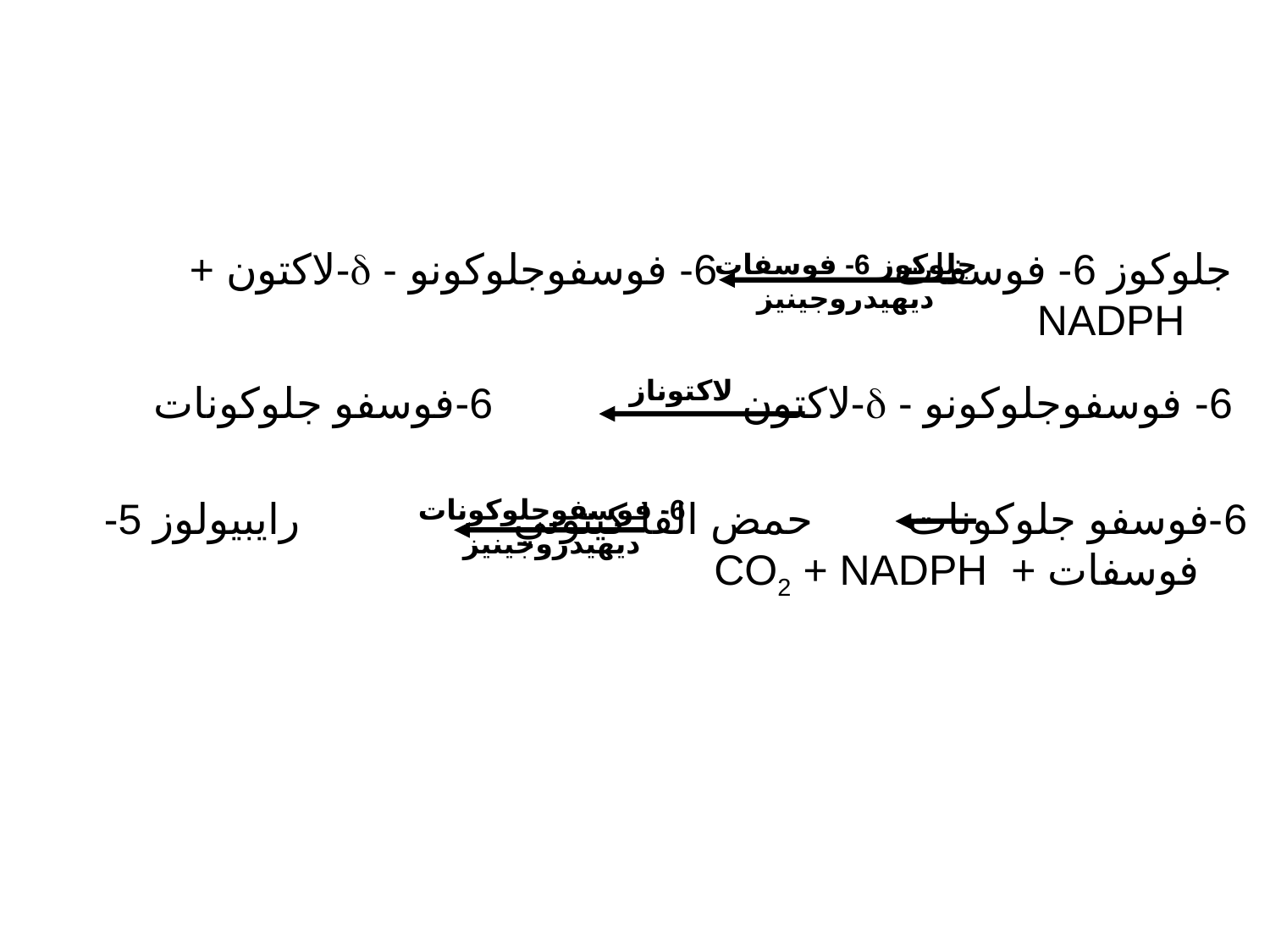

جلوكوز 6- فوسفات            	   6- فوسفوجلوكونو - δ-لاكتون + NADPH
جلوكوز 6- فوسفات
ديهيدروجينيز

لاكتوناز
6- فوسفوجلوكونو - δ-لاكتون                     6-فوسفو جلوكونات

6- فوسفوجلوكونات
ديهيدروجينيز
6-فوسفو جلوكونات        حمض الفا كيتوني                  رايبيولوز 5- فوسفات +  CO2 + NADPH